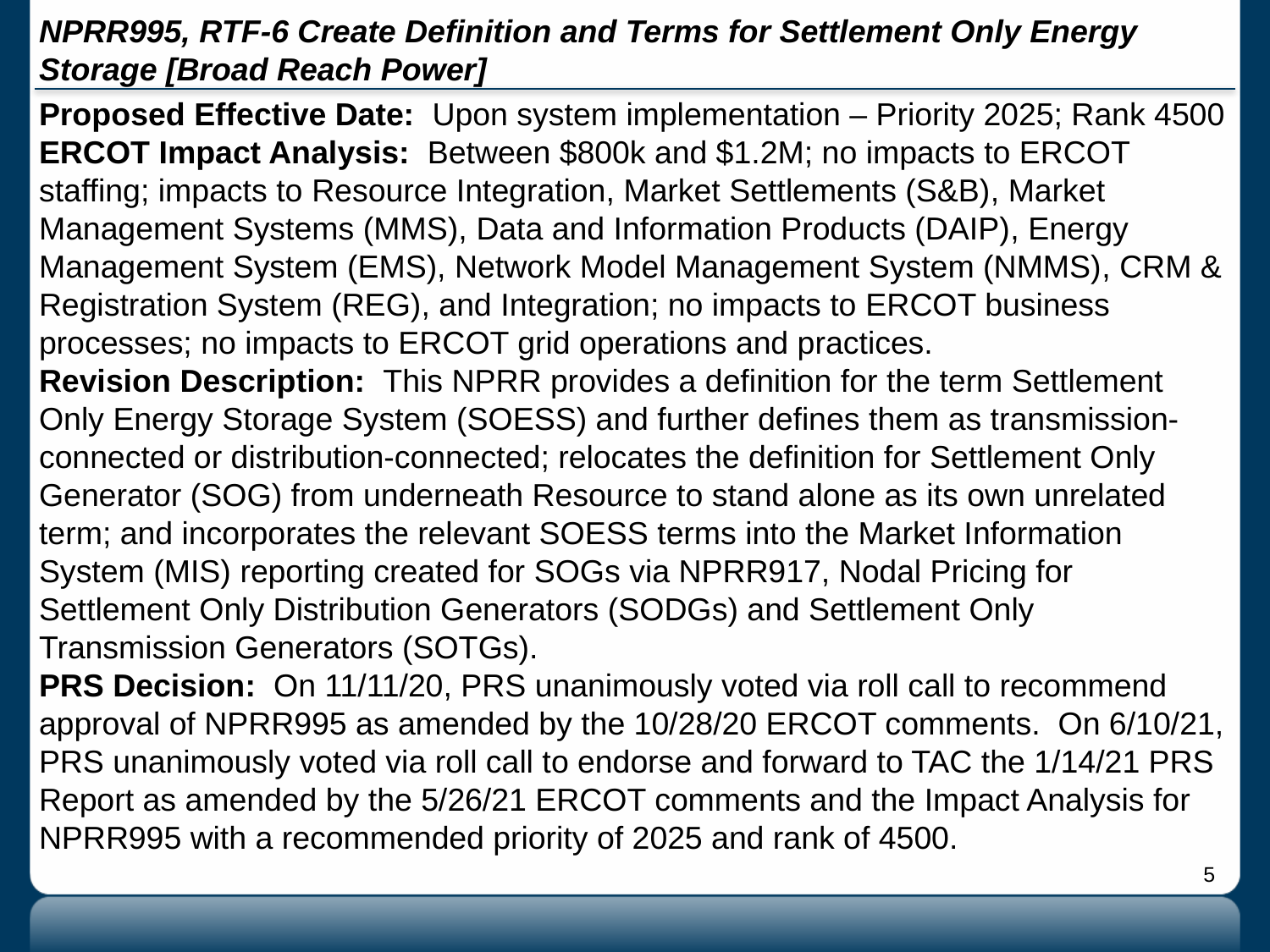

# NPRR995, RTF-6 Create Definition and Terms for Settlement Only Energy Storage [Broad Reach Power]
Proposed Effective Date:  Upon system implementation – Priority 2025; Rank 4500
ERCOT Impact Analysis:  Between $800k and $1.2M; no impacts to ERCOT staffing; impacts to Resource Integration, Market Settlements (S&B), Market Management Systems (MMS), Data and Information Products (DAIP), Energy Management System (EMS), Network Model Management System (NMMS), CRM & Registration System (REG), and Integration; no impacts to ERCOT business processes; no impacts to ERCOT grid operations and practices.
Revision Description:  This NPRR provides a definition for the term Settlement Only Energy Storage System (SOESS) and further defines them as transmission-connected or distribution-connected; relocates the definition for Settlement Only Generator (SOG) from underneath Resource to stand alone as its own unrelated term; and incorporates the relevant SOESS terms into the Market Information System (MIS) reporting created for SOGs via NPRR917, Nodal Pricing for Settlement Only Distribution Generators (SODGs) and Settlement Only Transmission Generators (SOTGs).
PRS Decision:  On 11/11/20, PRS unanimously voted via roll call to recommend approval of NPRR995 as amended by the 10/28/20 ERCOT comments.  On 6/10/21, PRS unanimously voted via roll call to endorse and forward to TAC the 1/14/21 PRS Report as amended by the 5/26/21 ERCOT comments and the Impact Analysis for NPRR995 with a recommended priority of 2025 and rank of 4500.